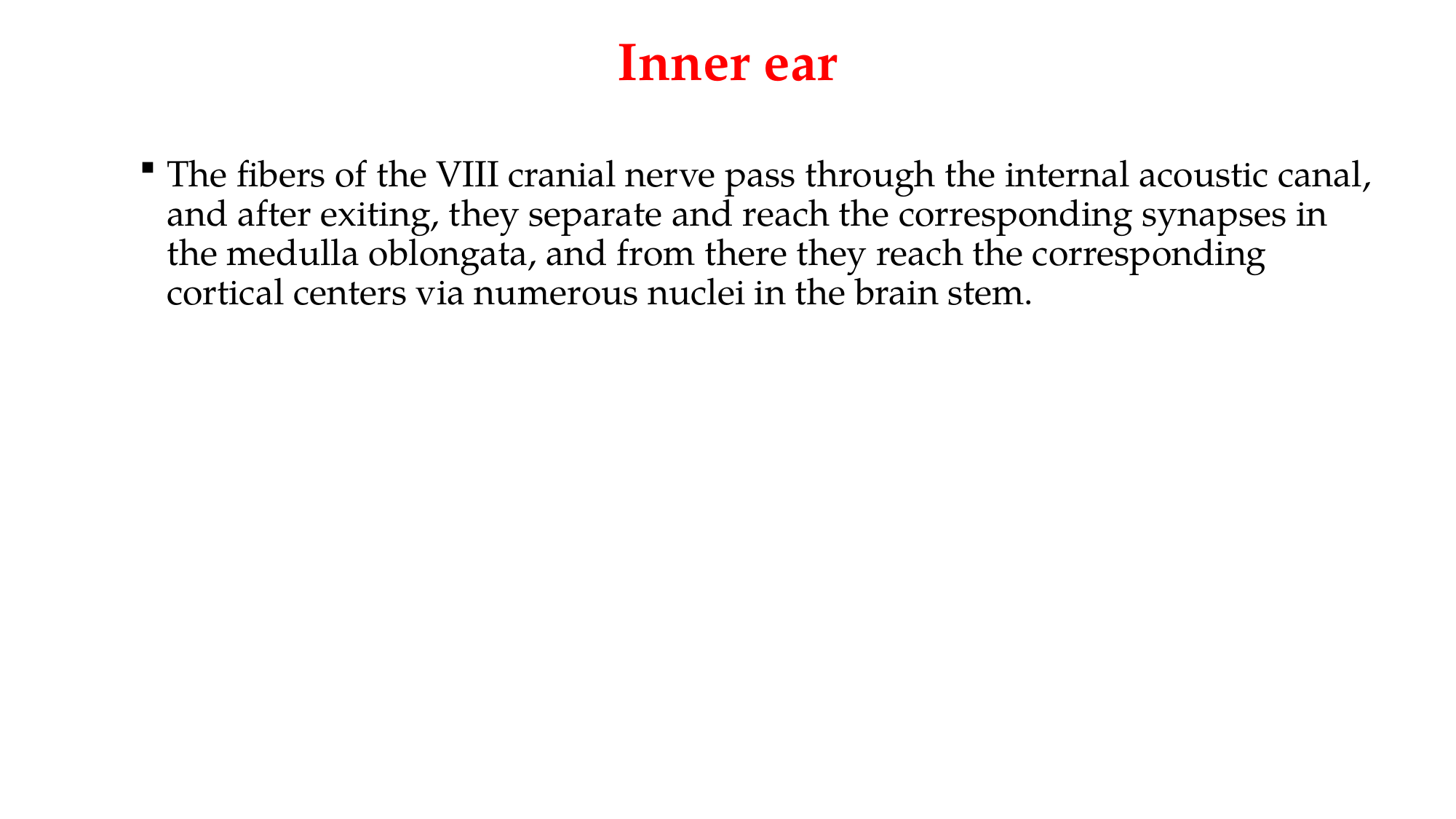

Inner ear
The fibers of the VIII cranial nerve pass through the internal acoustic canal, and after exiting, they separate and reach the corresponding synapses in the medulla oblongata, and from there they reach the corresponding cortical centers via numerous nuclei in the brain stem.